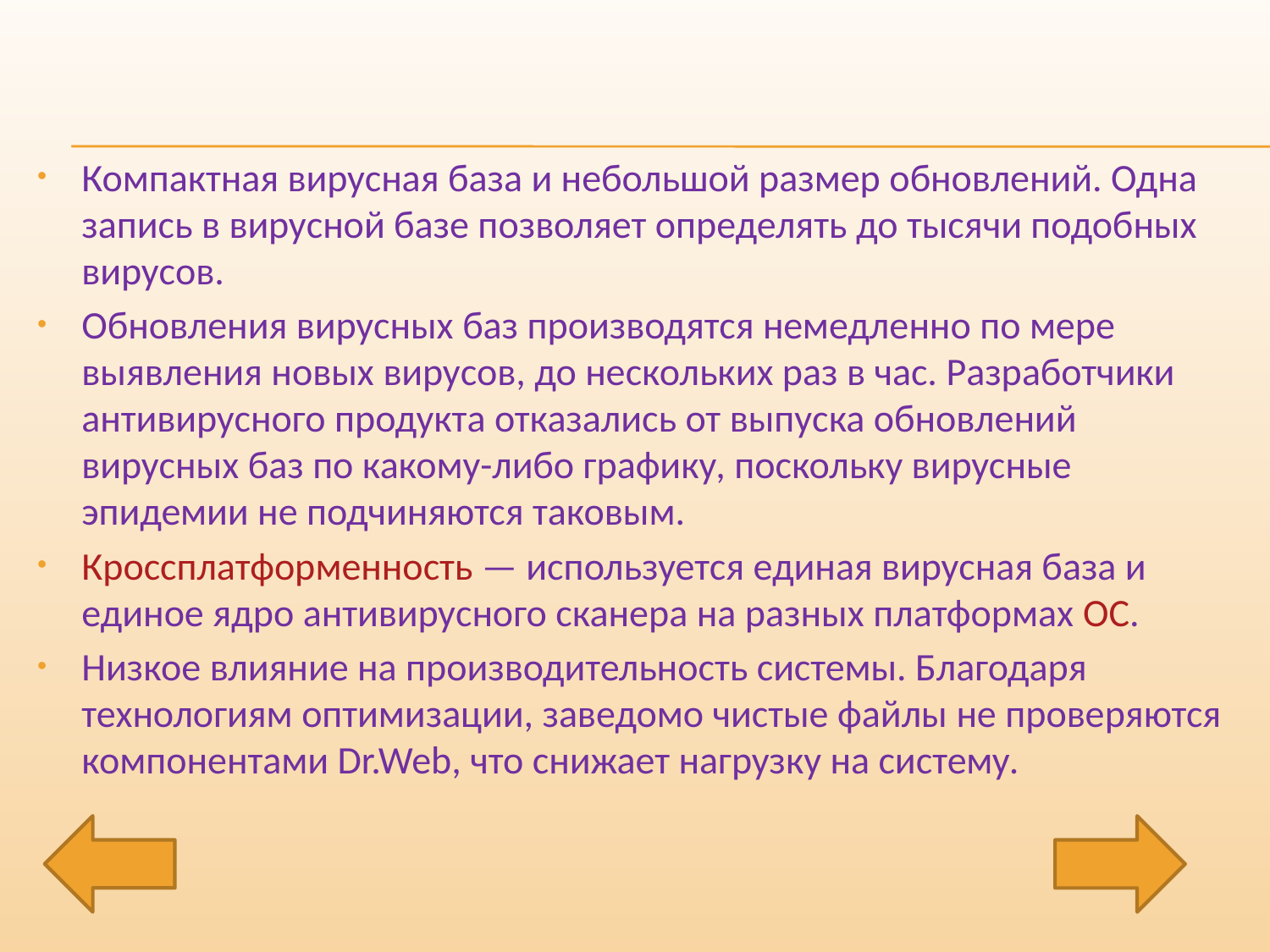

Компактная вирусная база и небольшой размер обновлений. Одна запись в вирусной базе позволяет определять до тысячи подобных вирусов.
Обновления вирусных баз производятся немедленно по мере выявления новых вирусов, до нескольких раз в час. Разработчики антивирусного продукта отказались от выпуска обновлений вирусных баз по какому-либо графику, поскольку вирусные эпидемии не подчиняются таковым.
Кроссплатформенность — используется единая вирусная база и единое ядро антивирусного сканера на разных платформах ОС.
Низкое влияние на производительность системы. Благодаря технологиям оптимизации, заведомо чистые файлы не проверяются компонентами Dr.Web, что снижает нагрузку на систему.